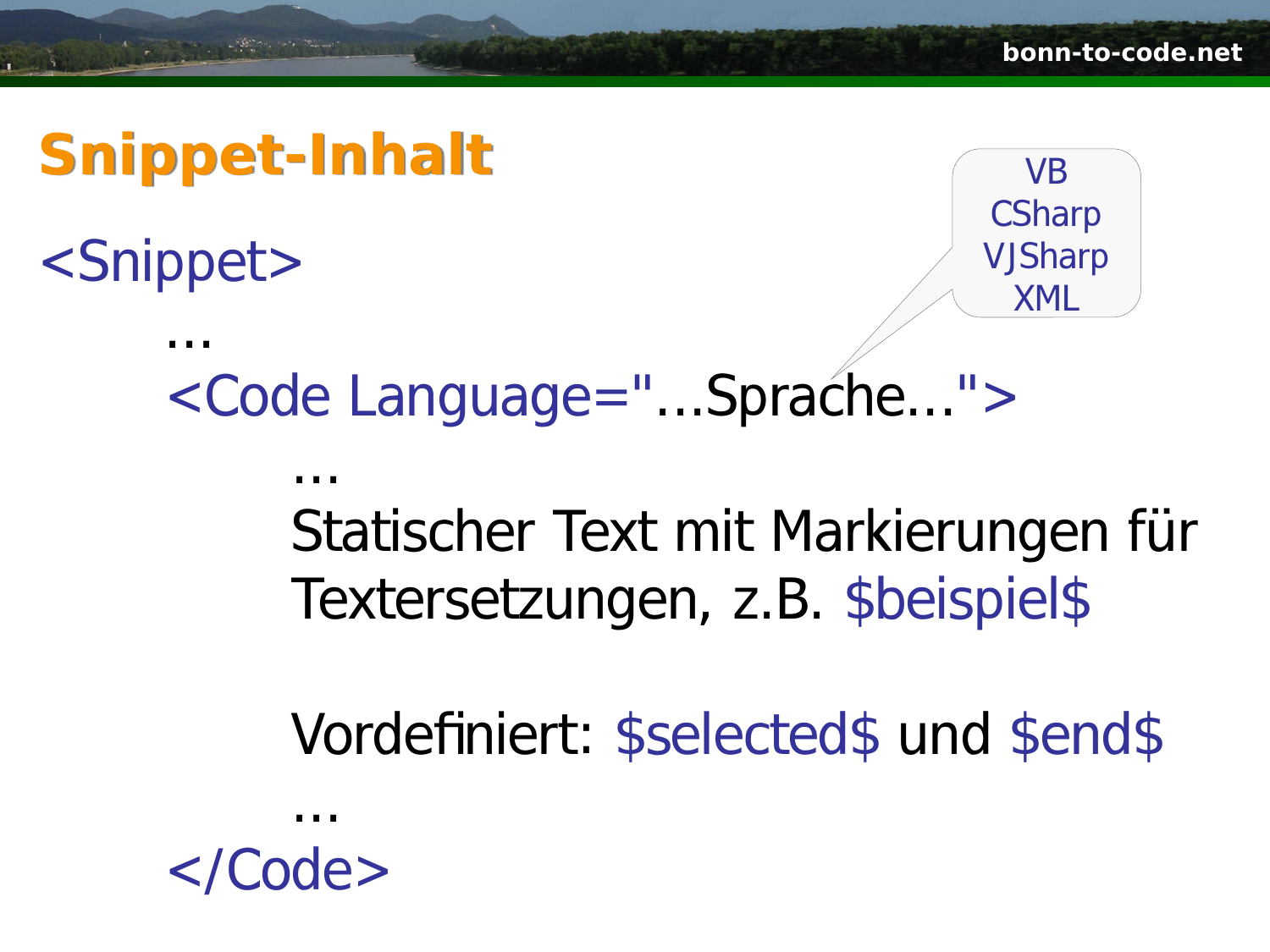

# Snippet-Inhalt
VB
CSharp
VJSharp
XML
<Snippet>
	...
	<Code Language="...Sprache...">
		...
		Statischer Text mit Markierungen für
		Textersetzungen, z.B. $beispiel$
		Vordefiniert: $selected$ und $end$
		...
	</Code>